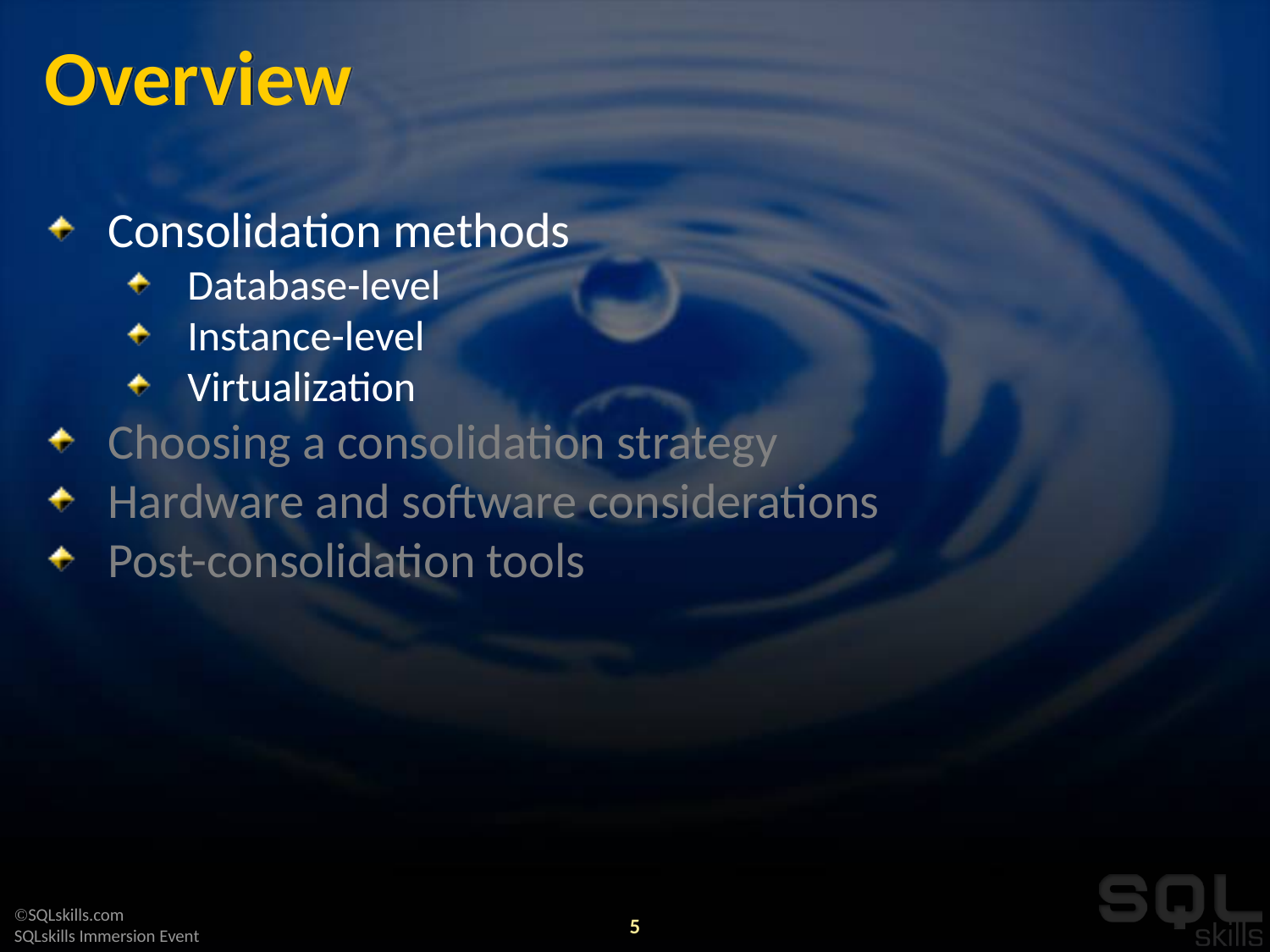

# Overview
Consolidation methods
Database-level
Instance-level
Virtualization
Choosing a consolidation strategy
Hardware and software considerations
Post-consolidation tools
5